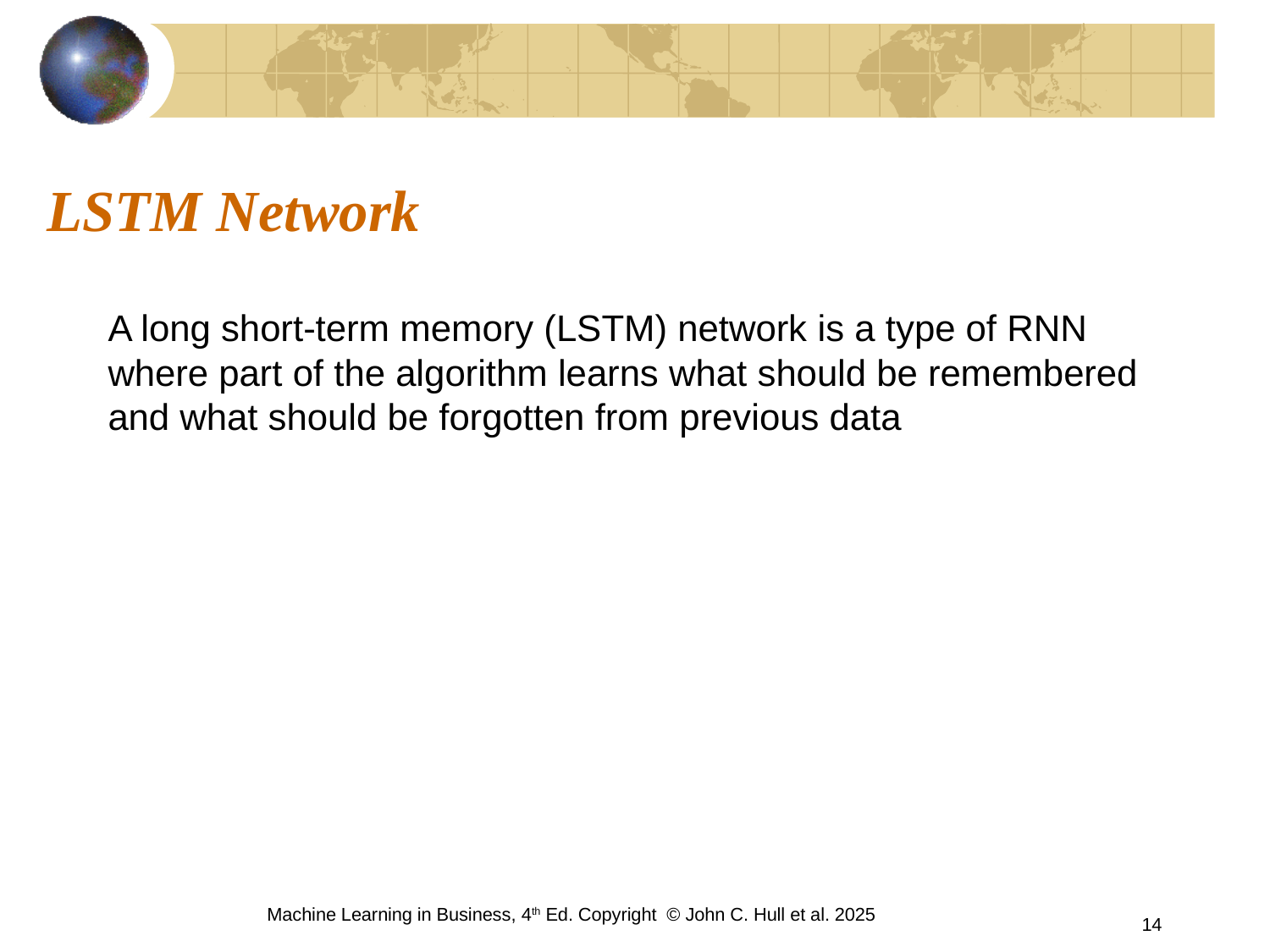

# LSTM Network
A long short-term memory (LSTM) network is a type of RNN where part of the algorithm learns what should be remembered and what should be forgotten from previous data

Machine Learning in Business, 4th Ed. Copyright  © John C. Hull et al. 2025
14